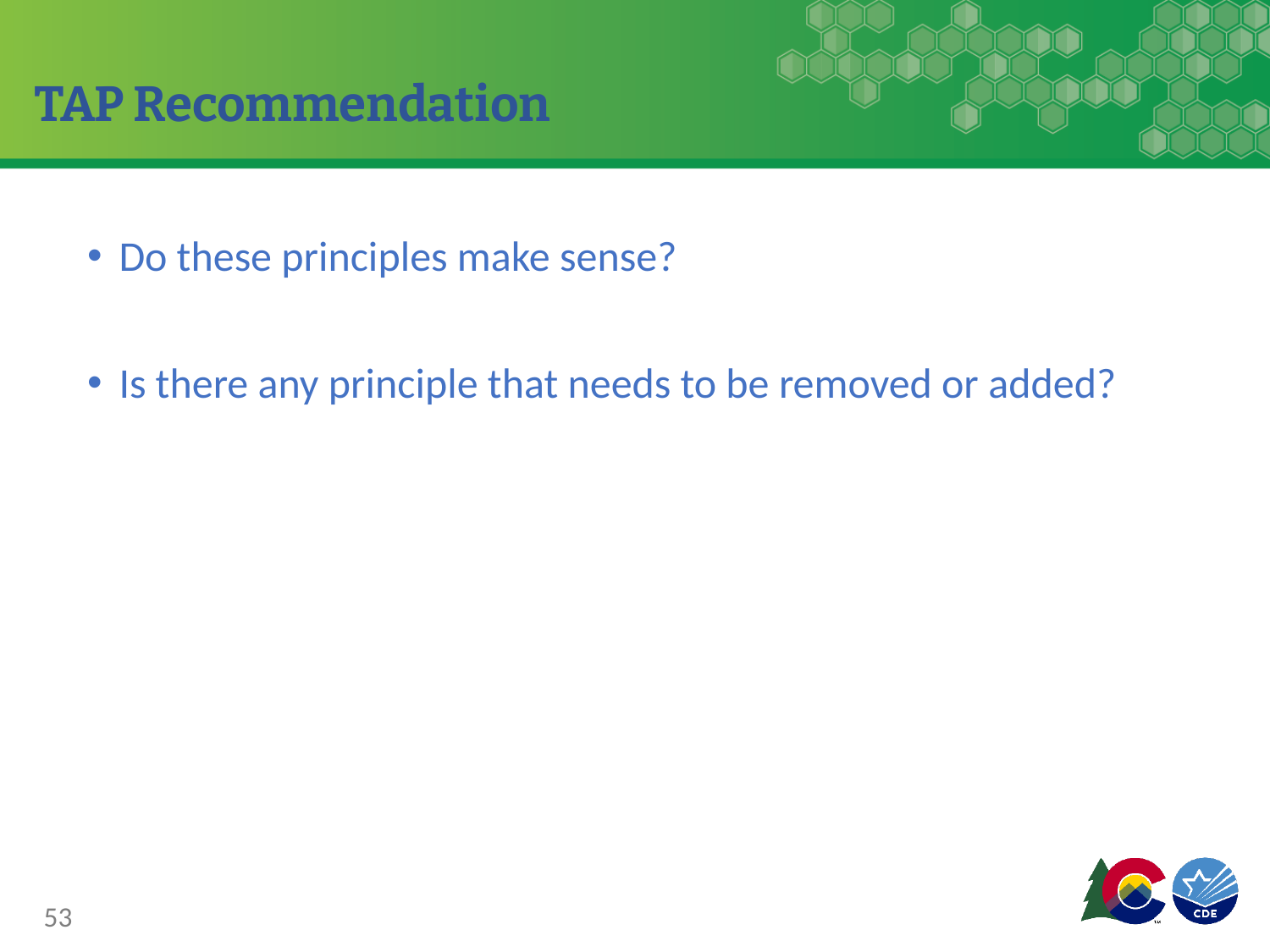

# TAP Recommendation
Do these principles make sense?

Is there any principle that needs to be removed or added?
53